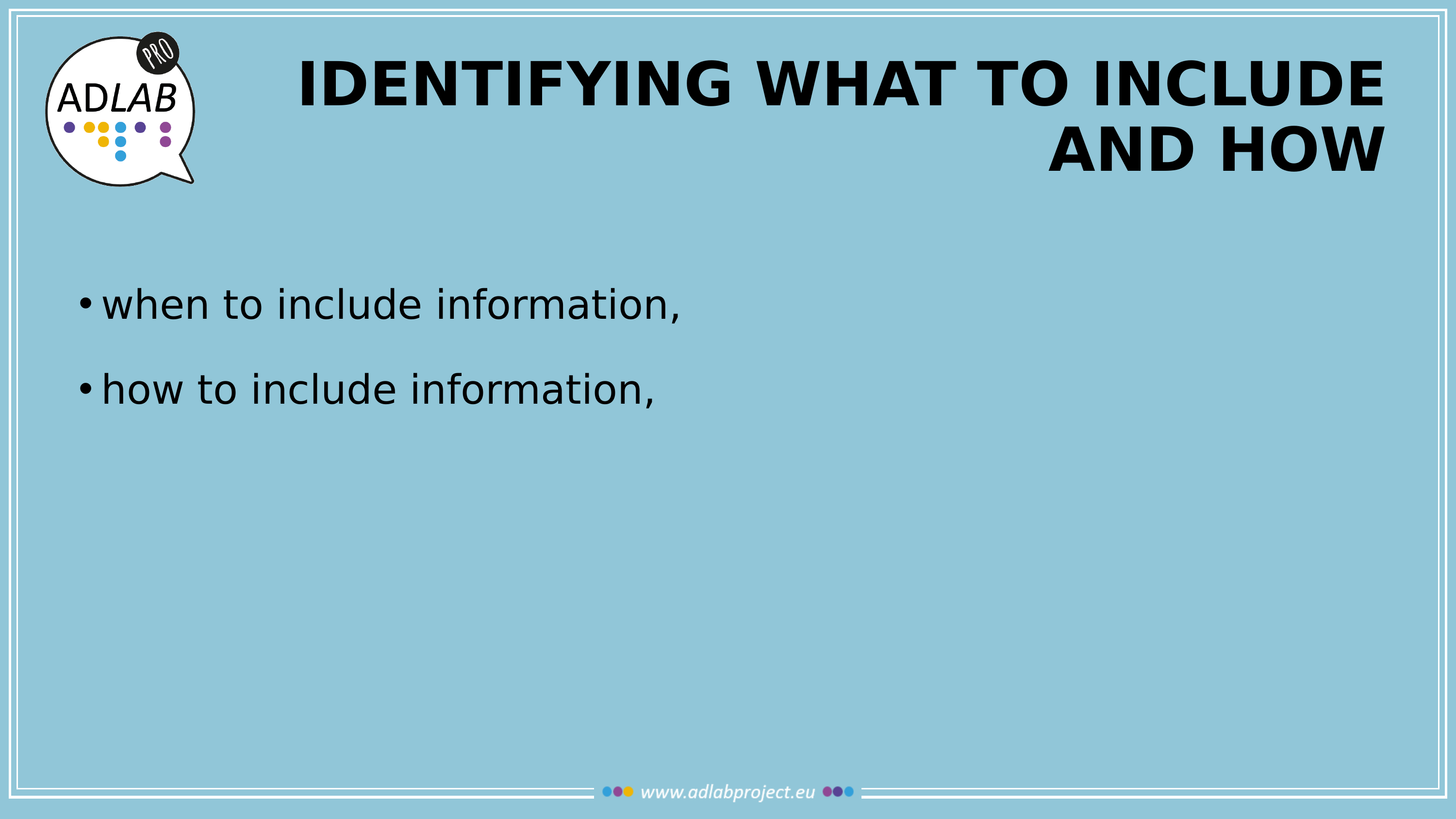

# IDENTIFYING WHAT TO INCLUDE AND HOW
when to include information,
how to include information,